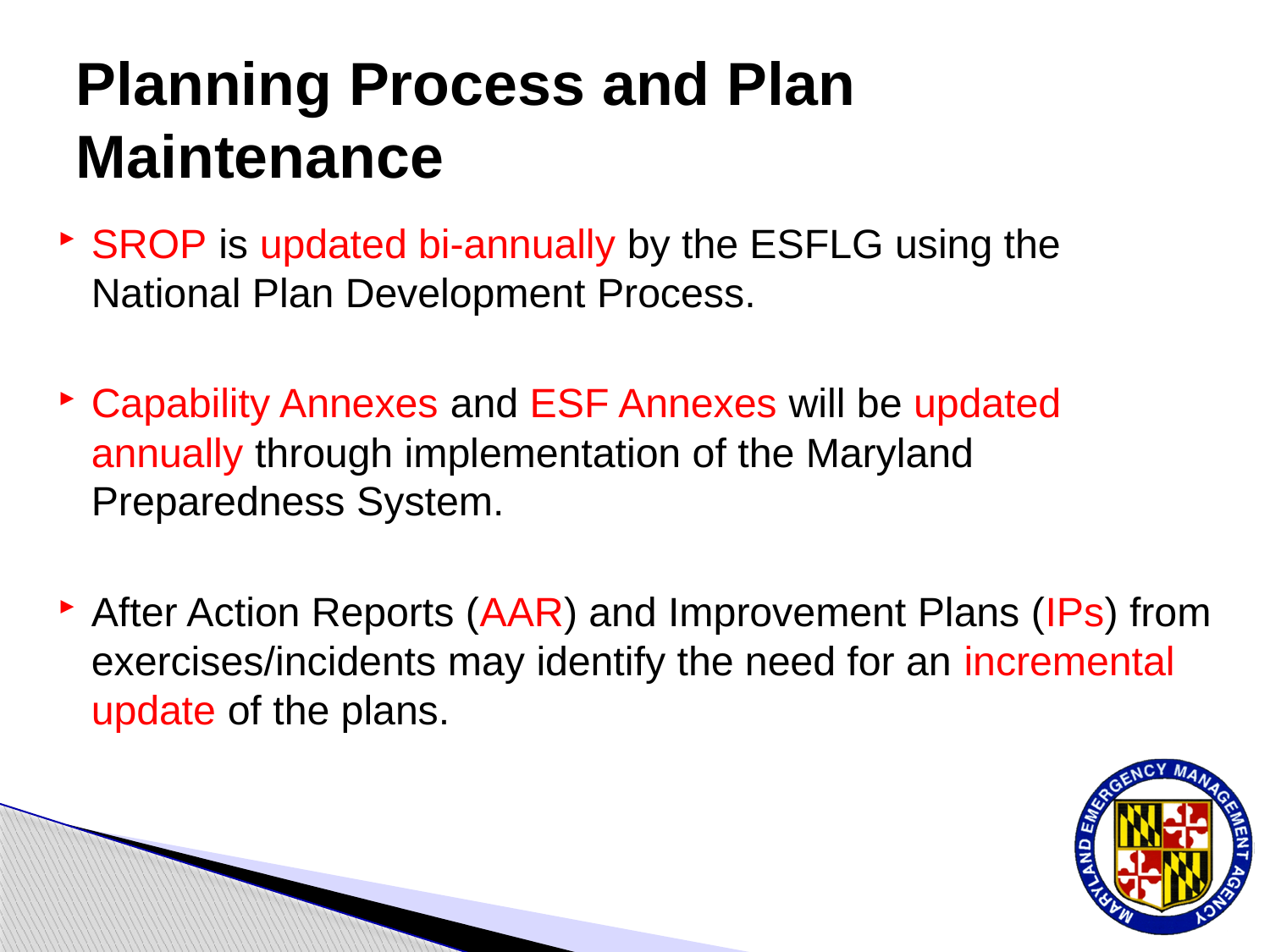

# Planning Process and Plan Maintenance
SROP is updated bi-annually by the ESFLG using the National Plan Development Process.

Capability Annexes and ESF Annexes will be updated annually through implementation of the Maryland Preparedness System.

After Action Reports (AAR) and Improvement Plans (IPs) from exercises/incidents may identify the need for an incremental update of the plans.